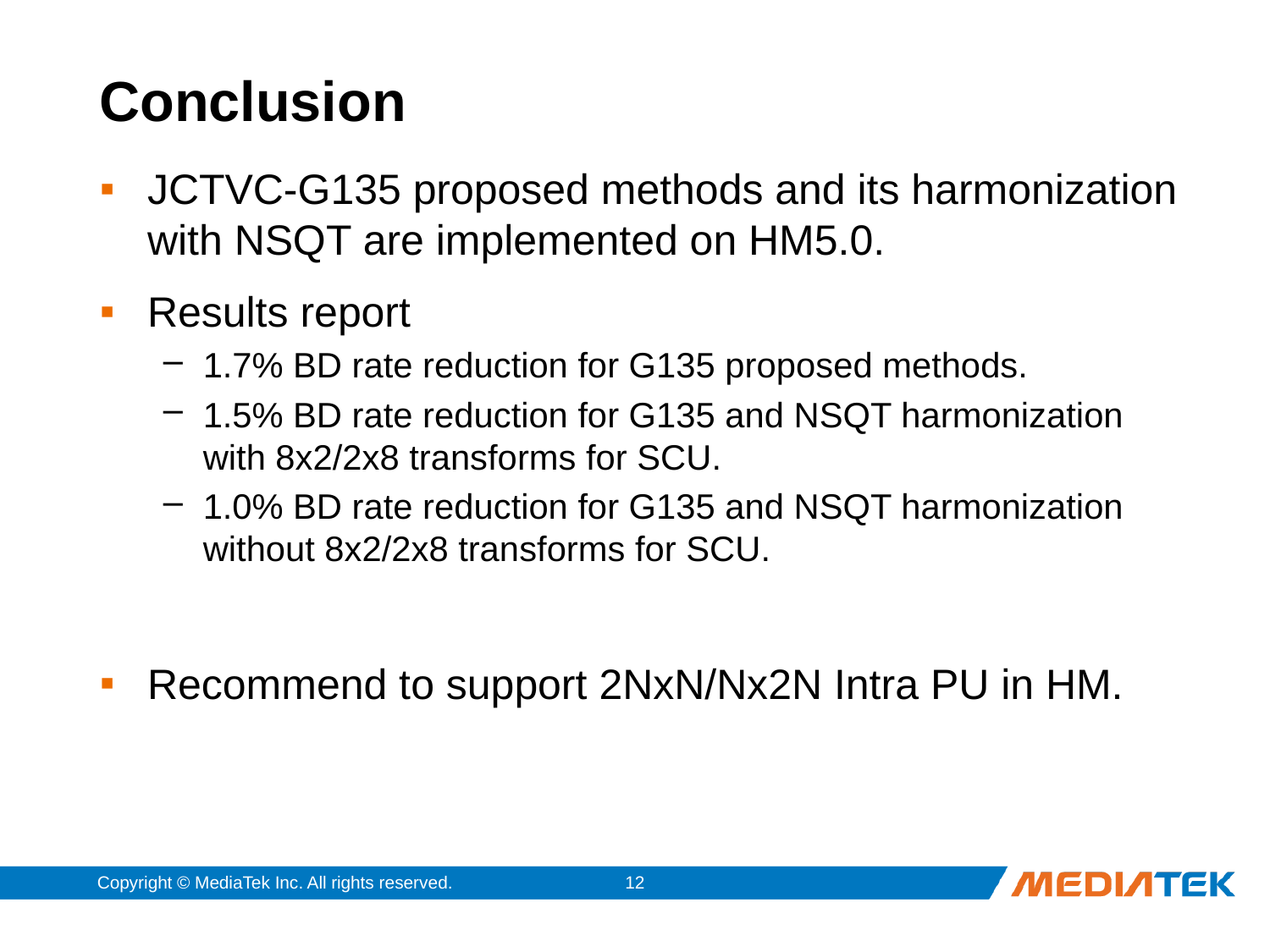

# Conclusion
JCTVC-G135 proposed methods and its harmonization with NSQT are implemented on HM5.0.
Results report
1.7% BD rate reduction for G135 proposed methods.
1.5% BD rate reduction for G135 and NSQT harmonization with 8x2/2x8 transforms for SCU.
1.0% BD rate reduction for G135 and NSQT harmonization without 8x2/2x8 transforms for SCU.

Recommend to support 2NxN/Nx2N Intra PU in HM.

Copyright © MediaTek Inc. All rights reserved.
12